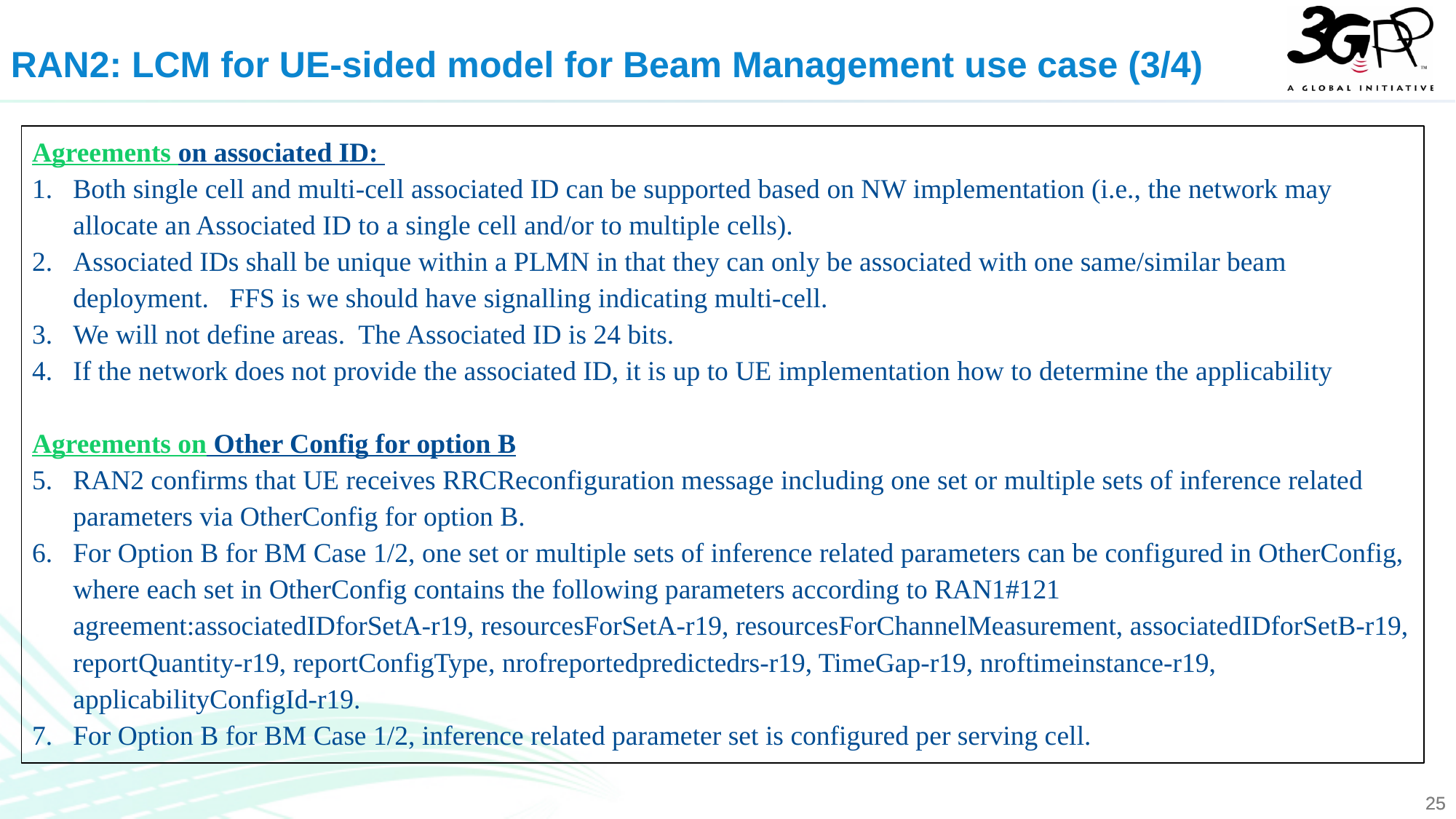

RAN2: LCM for UE-sided model for Beam Management use case (3/4)
Agreements on associated ID:
Both single cell and multi-cell associated ID can be supported based on NW implementation (i.e., the network may allocate an Associated ID to a single cell and/or to multiple cells).
Associated IDs shall be unique within a PLMN in that they can only be associated with one same/similar beam deployment.   FFS is we should have signalling indicating multi-cell.
We will not define areas.  The Associated ID is 24 bits.
If the network does not provide the associated ID, it is up to UE implementation how to determine the applicability

Agreements on Other Config for option B
RAN2 confirms that UE receives RRCReconfiguration message including one set or multiple sets of inference related parameters via OtherConfig for option B.
For Option B for BM Case 1/2, one set or multiple sets of inference related parameters can be configured in OtherConfig, where each set in OtherConfig contains the following parameters according to RAN1#121 agreement:associatedIDforSetA-r19, resourcesForSetA-r19, resourcesForChannelMeasurement, associatedIDforSetB-r19, reportQuantity-r19, reportConfigType, nrofreportedpredictedrs-r19, TimeGap-r19, nroftimeinstance-r19, applicabilityConfigId-r19.
For Option B for BM Case 1/2, inference related parameter set is configured per serving cell.